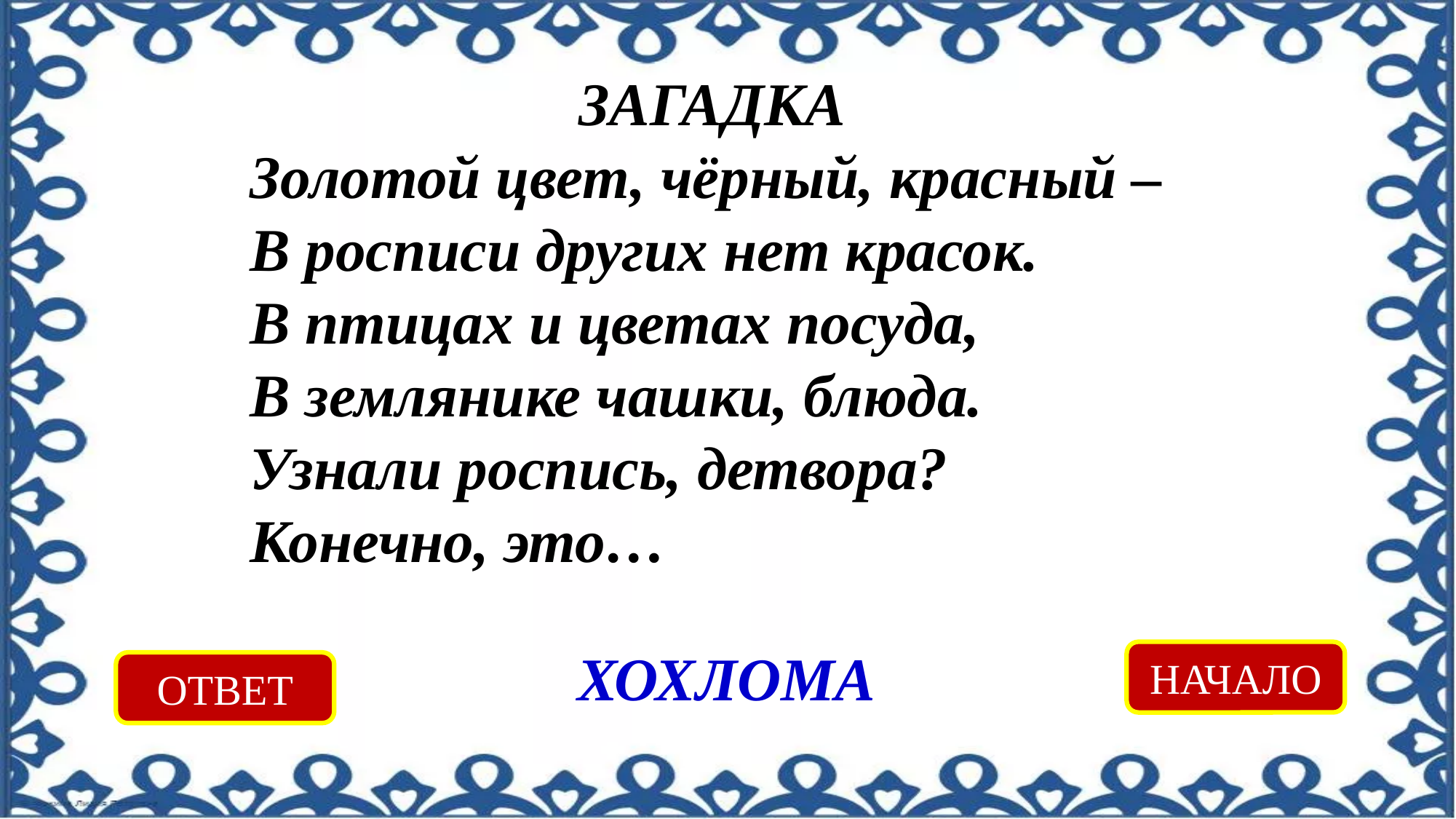

ЗАГАДКА
Золотой цвет, чёрный, красный –
В росписи других нет красок.
В птицах и цветах посуда,
В землянике чашки, блюда.
Узнали роспись, детвора?
Конечно, это…
ХОХЛОМА
НАЧАЛО
ОТВЕТ